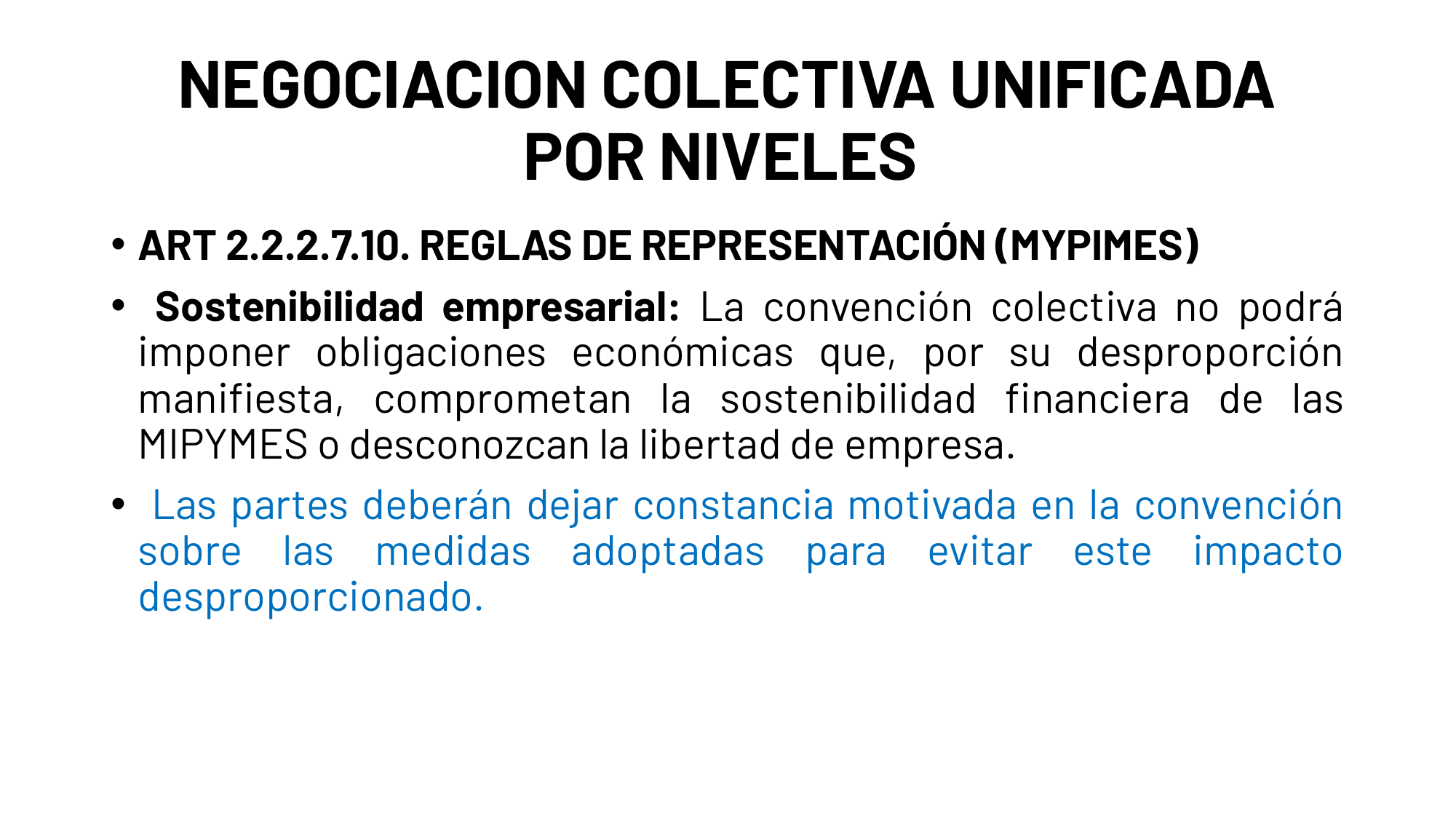

# NEGOCIACION COLECTIVA UNIFICADA POR NIVELES
ART 2.2.2.7.10. REGLAS DE REPRESENTACIÓN (MYPIMES)
 Sostenibilidad empresarial: La convención colectiva no podrá imponer obligaciones económicas que, por su desproporción manifiesta, comprometan la sostenibilidad financiera de las MIPYMES o desconozcan la libertad de empresa.
 Las partes deberán dejar constancia motivada en la convención sobre las medidas adoptadas para evitar este impacto desproporcionado.